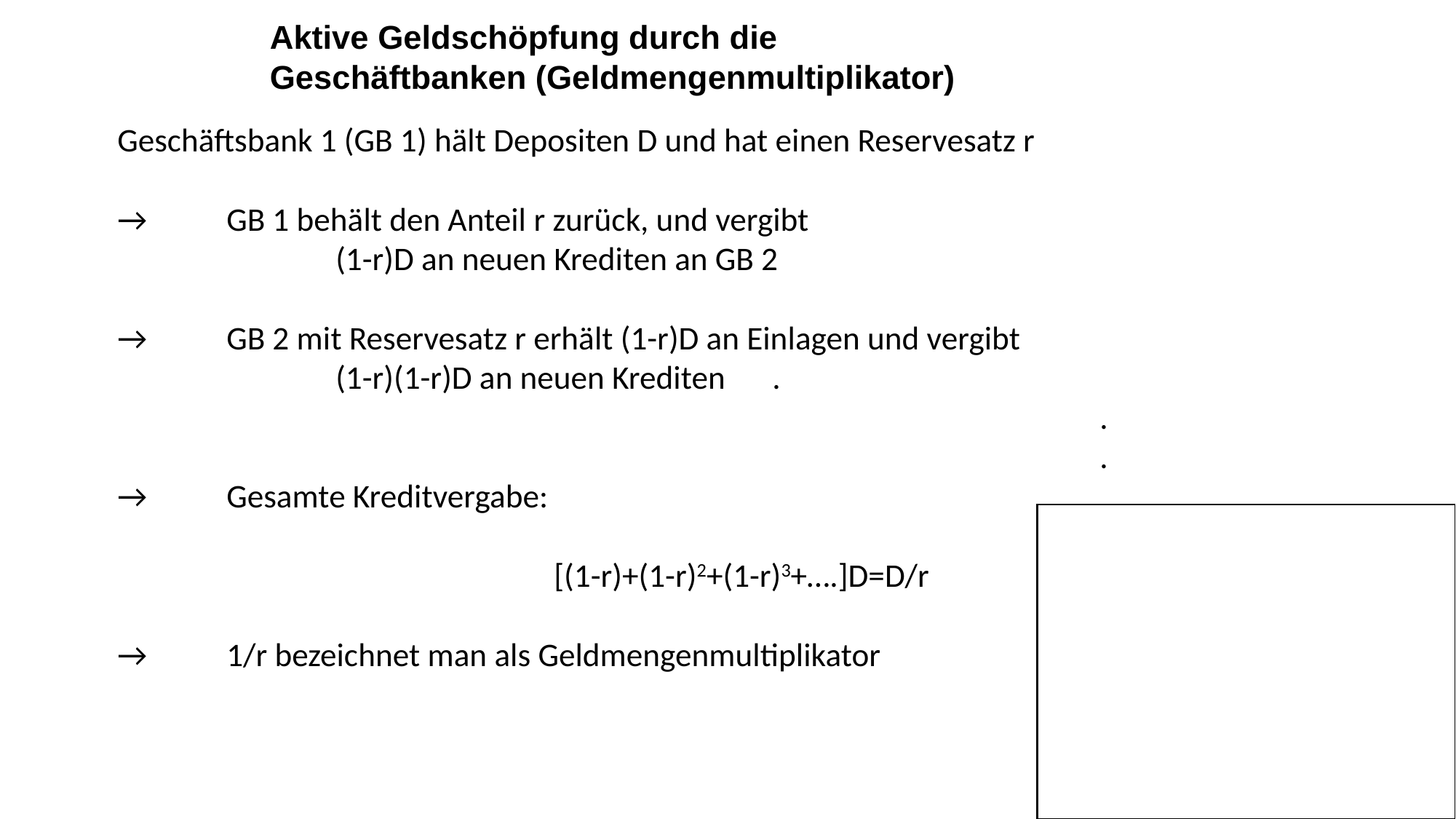

Aktive Geldschöpfung durch die
Geschäftbanken (Geldmengenmultiplikator)
Geschäftsbank 1 (GB 1) hält Depositen D und hat einen Reservesatz r

→	GB 1 behält den Anteil r zurück, und vergibt
		(1-r)D an neuen Krediten an GB 2

→	GB 2 mit Reservesatz r erhält (1-r)D an Einlagen und vergibt
		(1-r)(1-r)D an neuen Krediten	.
									.
									.
→	Gesamte Kreditvergabe:

				[(1-r)+(1-r)2+(1-r)3+….]D=D/r

→	1/r bezeichnet man als Geldmengenmultiplikator